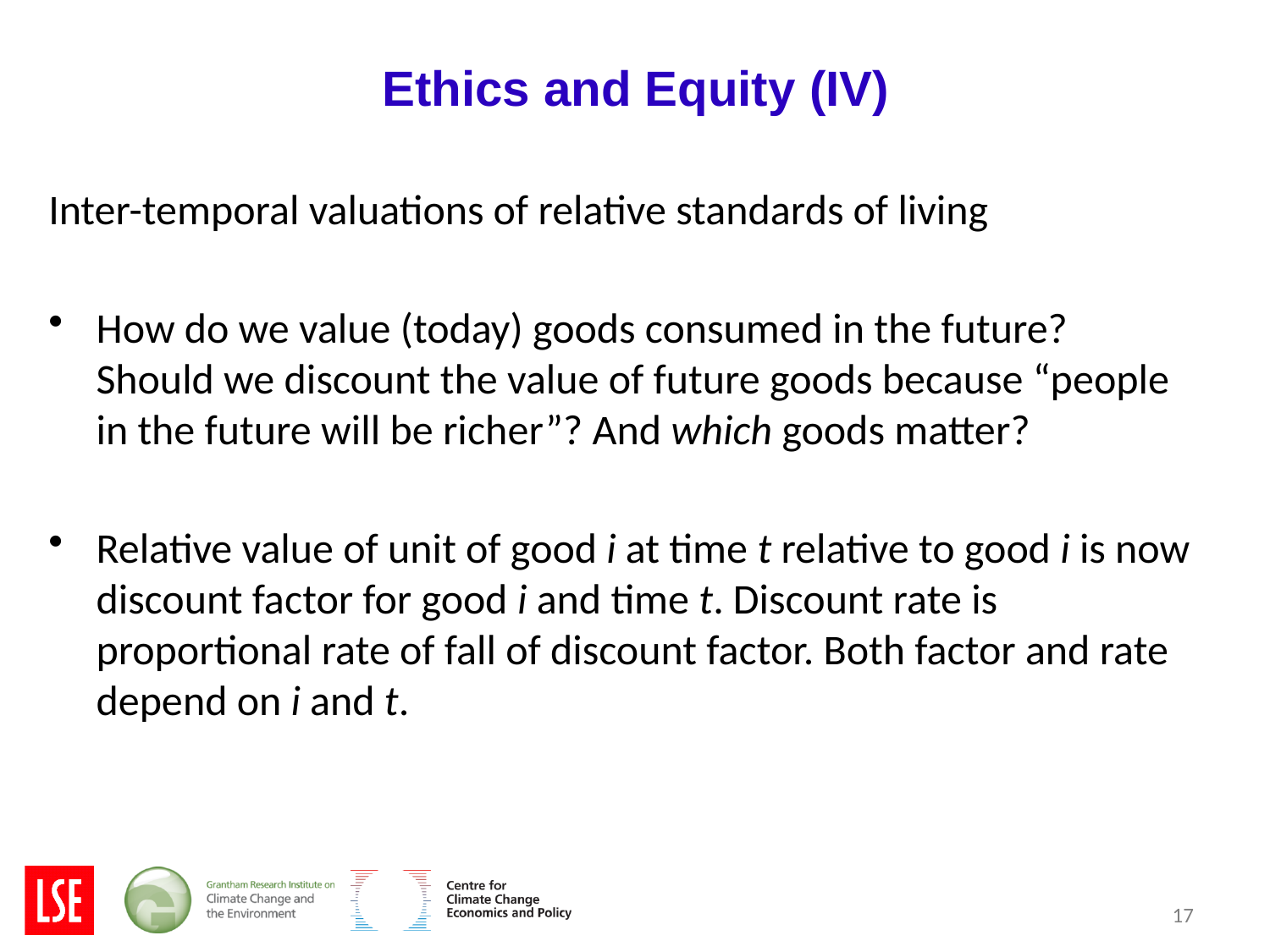

# Ethics and Equity (IV)
Inter-temporal valuations of relative standards of living

How do we value (today) goods consumed in the future? Should we discount the value of future goods because “people in the future will be richer”? And which goods matter?

Relative value of unit of good i at time t relative to good i is now discount factor for good i and time t. Discount rate is proportional rate of fall of discount factor. Both factor and rate depend on i and t.